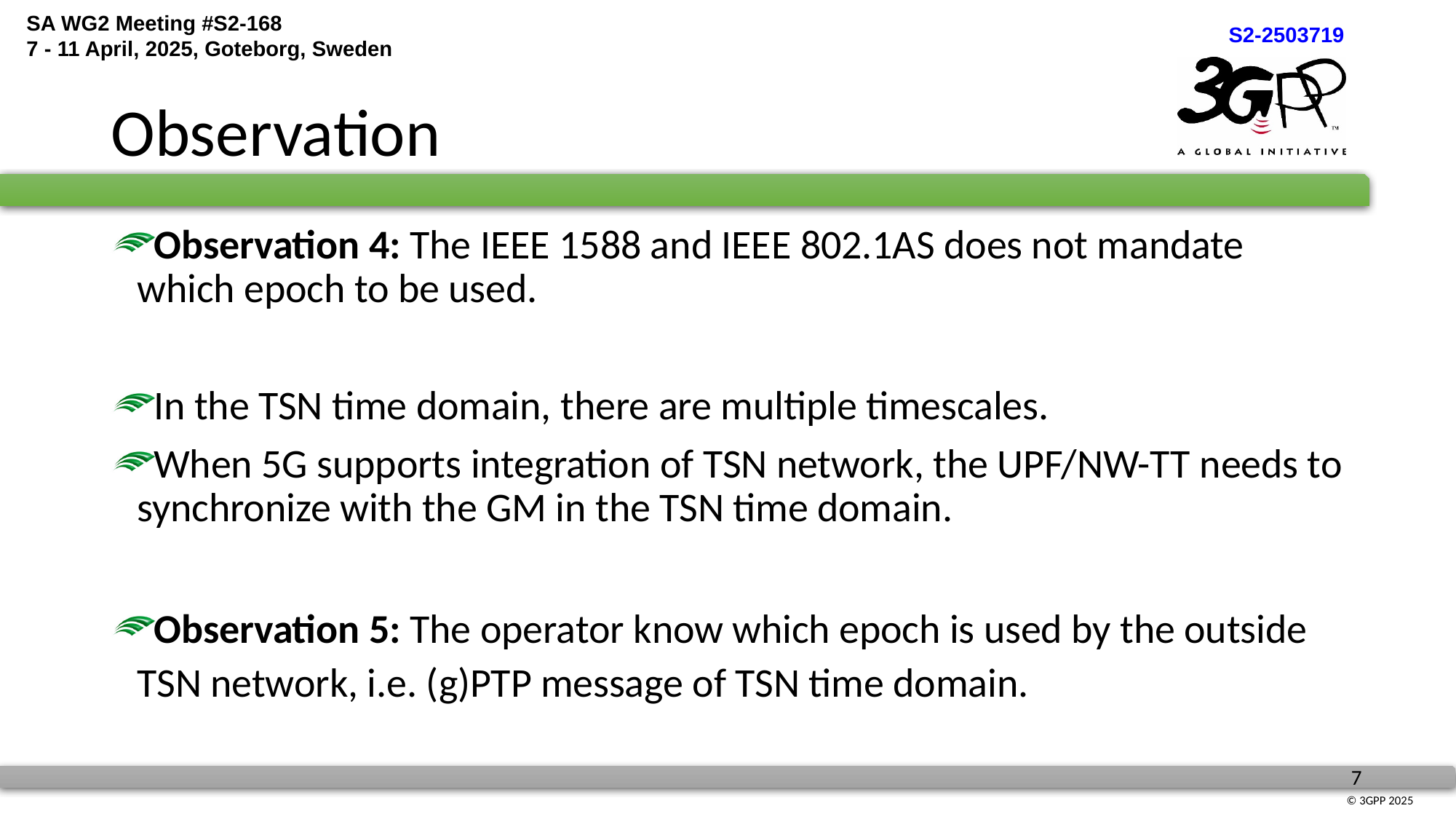

# Observation
Observation 4: The IEEE 1588 and IEEE 802.1AS does not mandate which epoch to be used.

In the TSN time domain, there are multiple timescales.
When 5G supports integration of TSN network, the UPF/NW-TT needs to synchronize with the GM in the TSN time domain.

Observation 5: The operator know which epoch is used by the outside TSN network, i.e. (g)PTP message of TSN time domain.